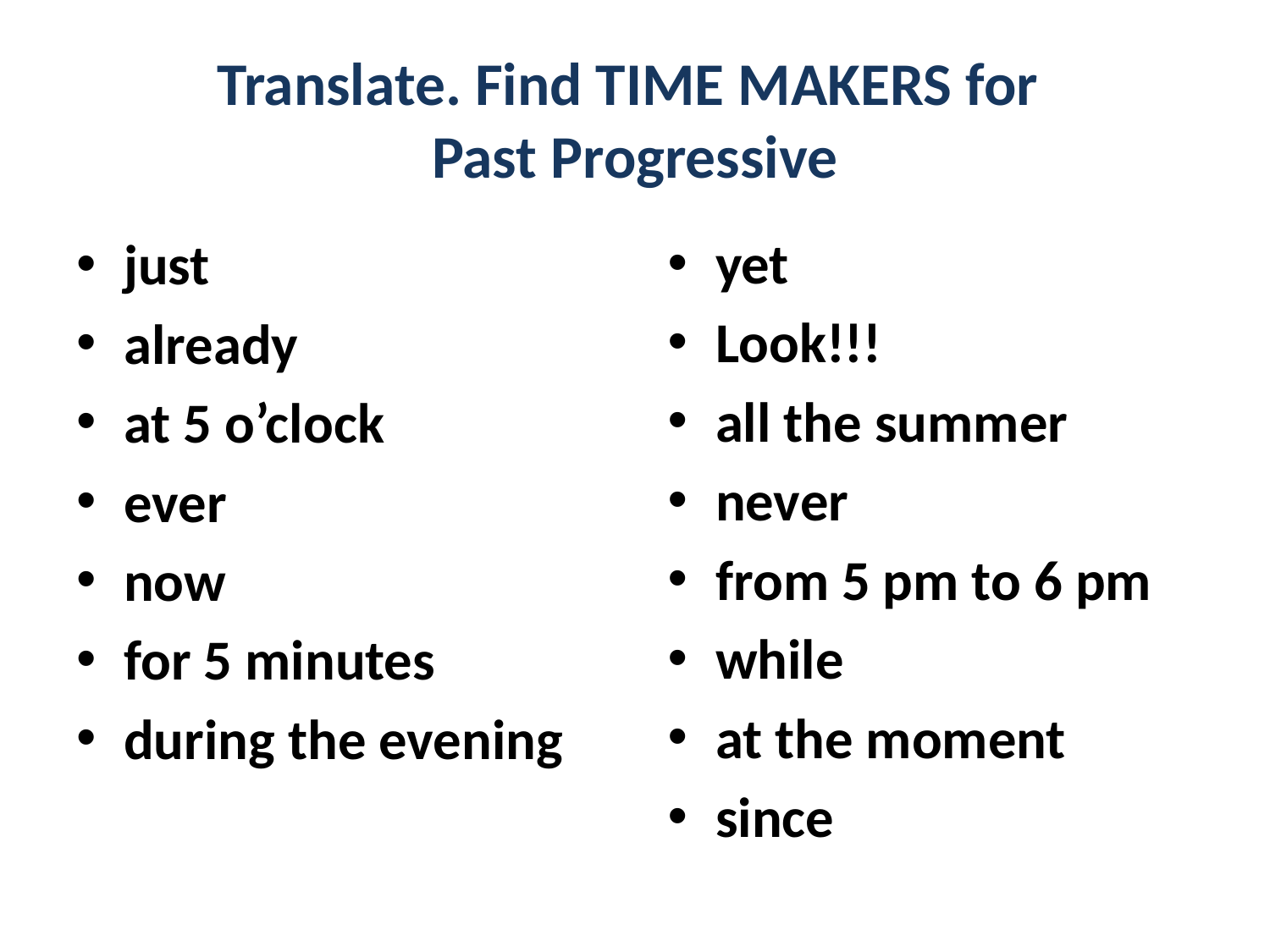

# Translate. Find TIME MAKERS for Past Progressive
yet
Look!!!
all the summer
never
from 5 pm to 6 pm
while
at the moment
since

just
already
at 5 o’clock
ever
now
for 5 minutes
during the evening